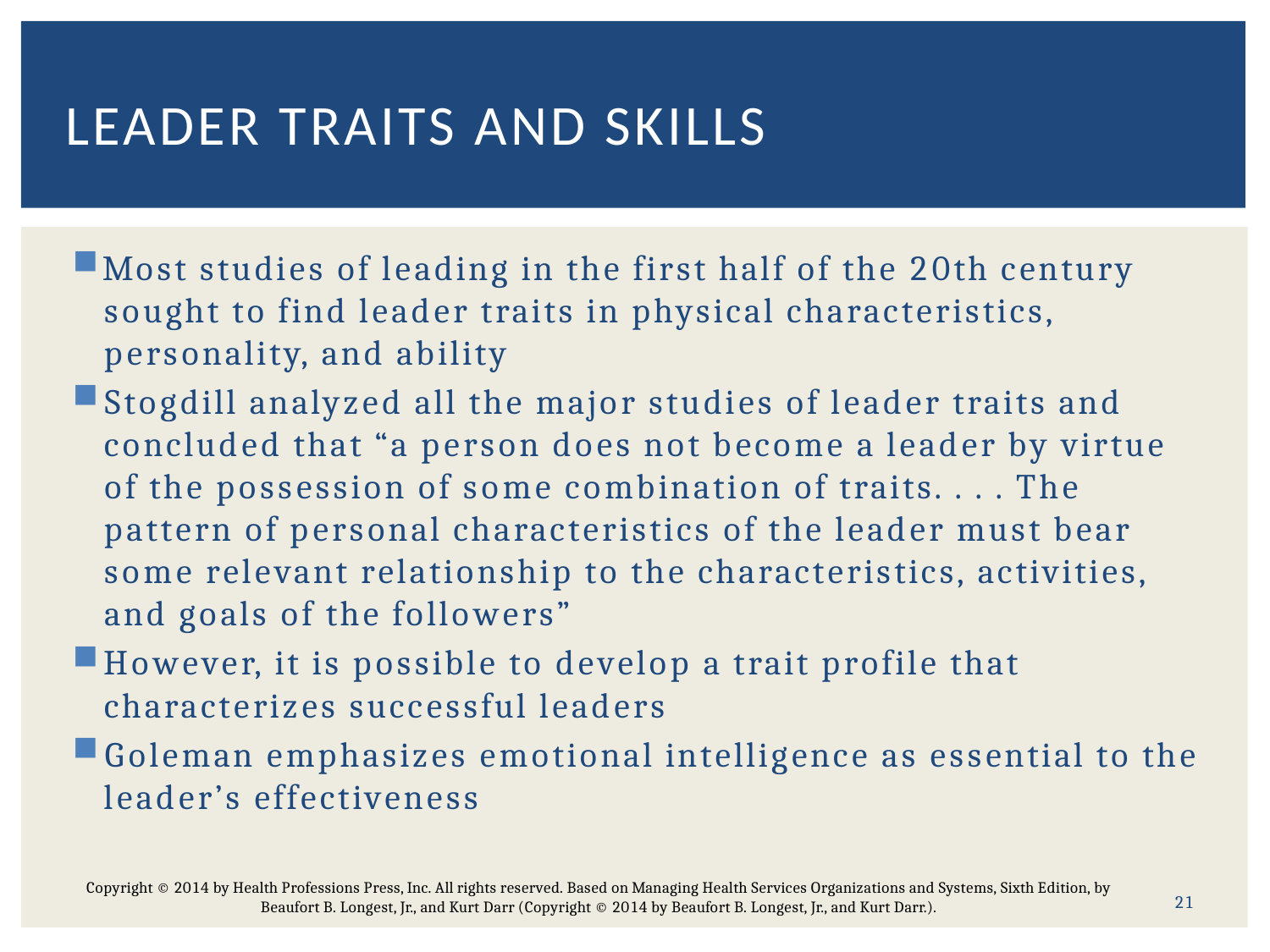

# Leader Traits and Skills
Most studies of leading in the first half of the 20th century sought to find leader traits in physical characteristics, personality, and ability
Stogdill analyzed all the major studies of leader traits and concluded that “a person does not become a leader by virtue of the possession of some combination of traits. . . . The pattern of personal characteristics of the leader must bear some relevant relationship to the characteristics, activities, and goals of the followers”
However, it is possible to develop a trait profile that characterizes successful leaders
Goleman emphasizes emotional intelligence as essential to the leader’s effectiveness
21